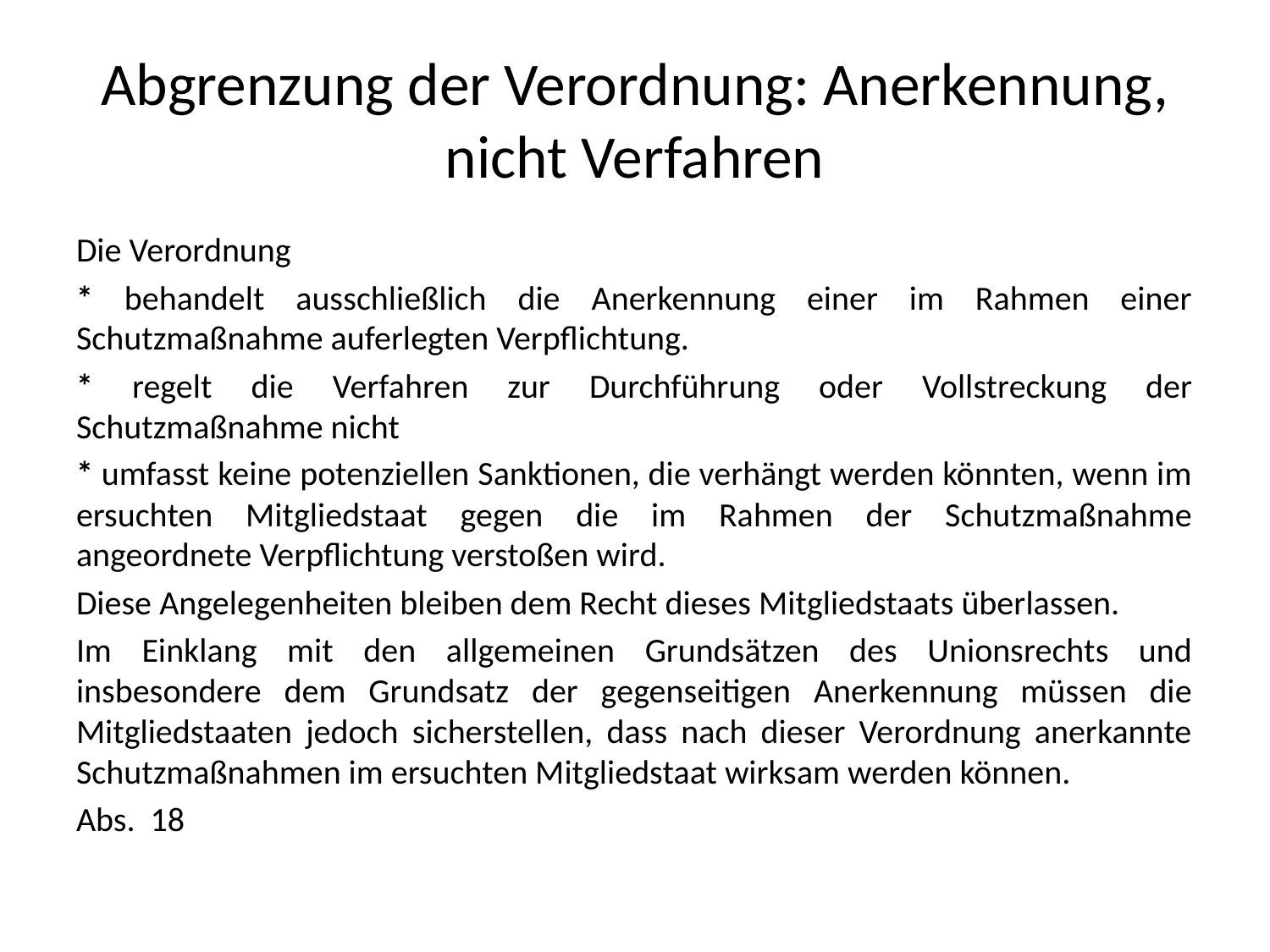

# Abgrenzung der Verordnung: Anerkennung, nicht Verfahren
Die Verordnung
* behandelt ausschließlich die Anerkennung einer im Rahmen einer Schutzmaßnahme auferlegten Verpflichtung.
* regelt die Verfahren zur Durchführung oder Vollstreckung der Schutzmaßnahme nicht
* umfasst keine potenziellen Sanktionen, die verhängt werden könnten, wenn im ersuchten Mitgliedstaat gegen die im Rahmen der Schutzmaßnahme angeordnete Verpflichtung verstoßen wird.
Diese Angelegenheiten bleiben dem Recht dieses Mitgliedstaats überlassen.
Im Einklang mit den allgemeinen Grundsätzen des Unionsrechts und insbesondere dem Grundsatz der gegenseitigen Anerkennung müssen die Mitgliedstaaten jedoch sicherstellen, dass nach dieser Verordnung anerkannte Schutzmaßnahmen im ersuchten Mitgliedstaat wirksam werden können.
Abs.  18